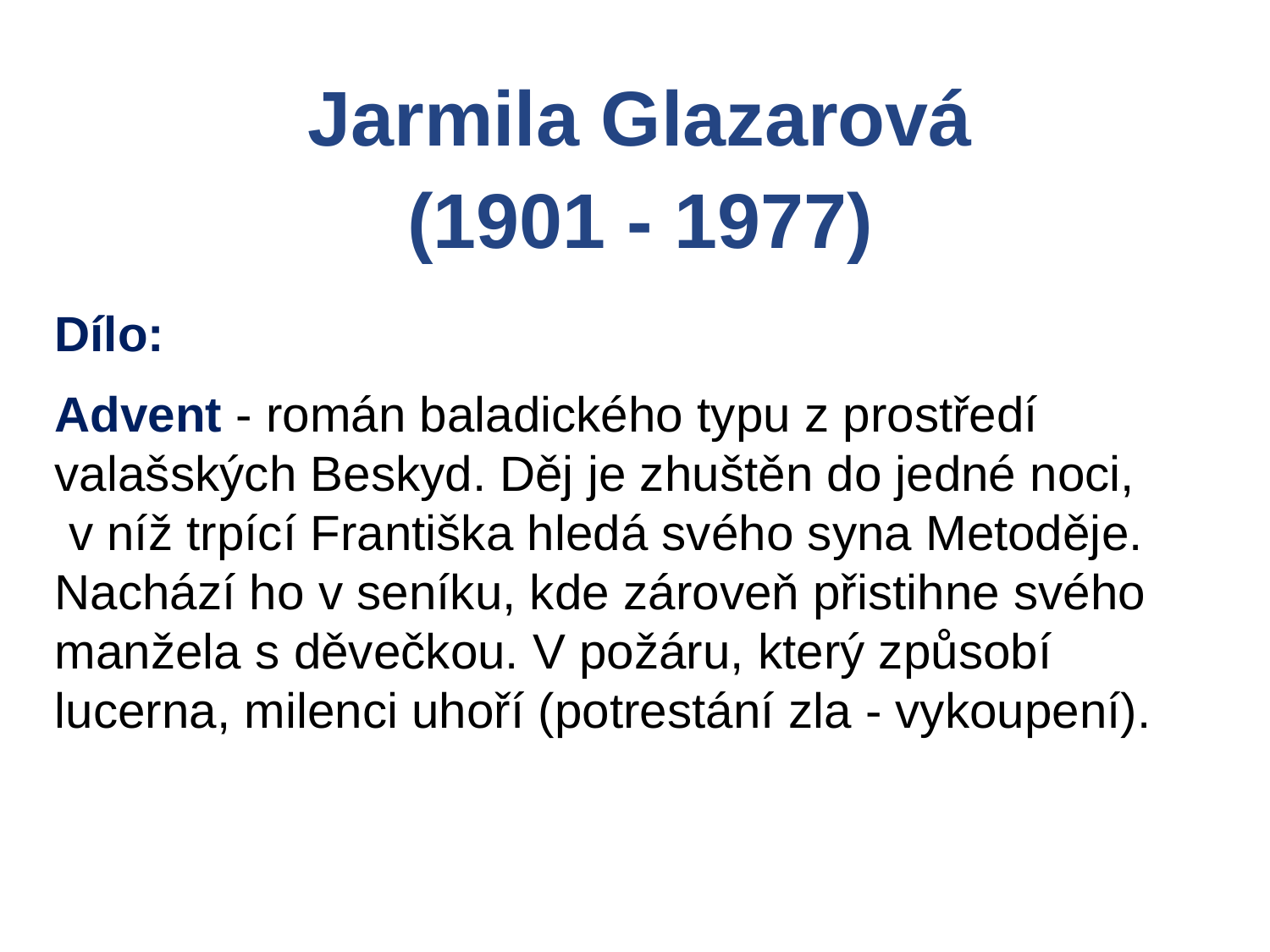

Jarmila Glazarová
(1901 - 1977)
Dílo:
Advent - román baladického typu z prostředí valašských Beskyd. Děj je zhuštěn do jedné noci,
 v níž trpící Františka hledá svého syna Metoděje. Nachází ho v seníku, kde zároveň přistihne svého manžela s děvečkou. V požáru, který způsobí lucerna, milenci uhoří (potrestání zla - vykoupení).